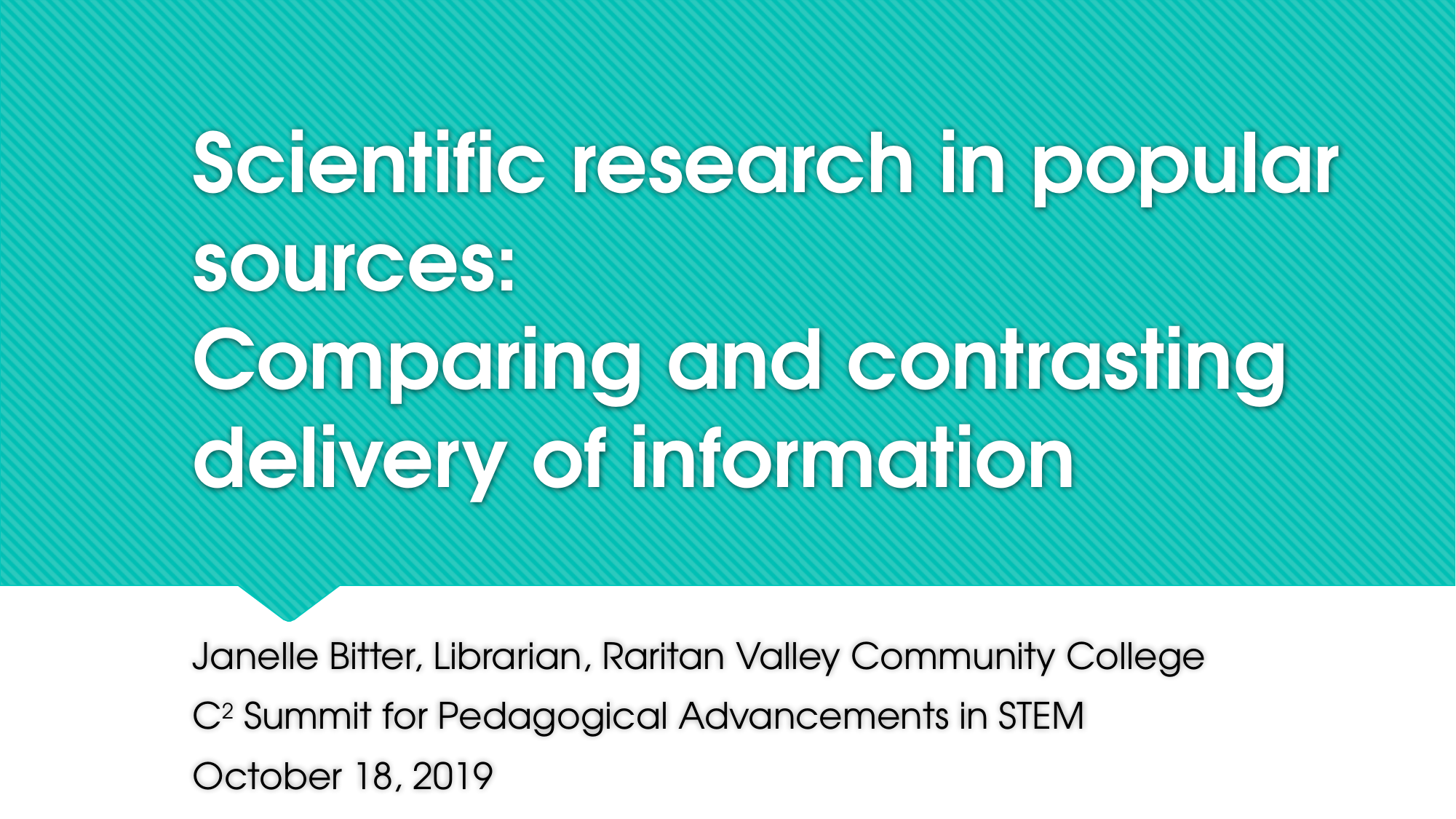

# Scientific research in popular sources: Comparing and contrasting delivery of information
Janelle Bitter, Librarian, Raritan Valley Community College
C2 Summit for Pedagogical Advancements in STEM
October 18, 2019